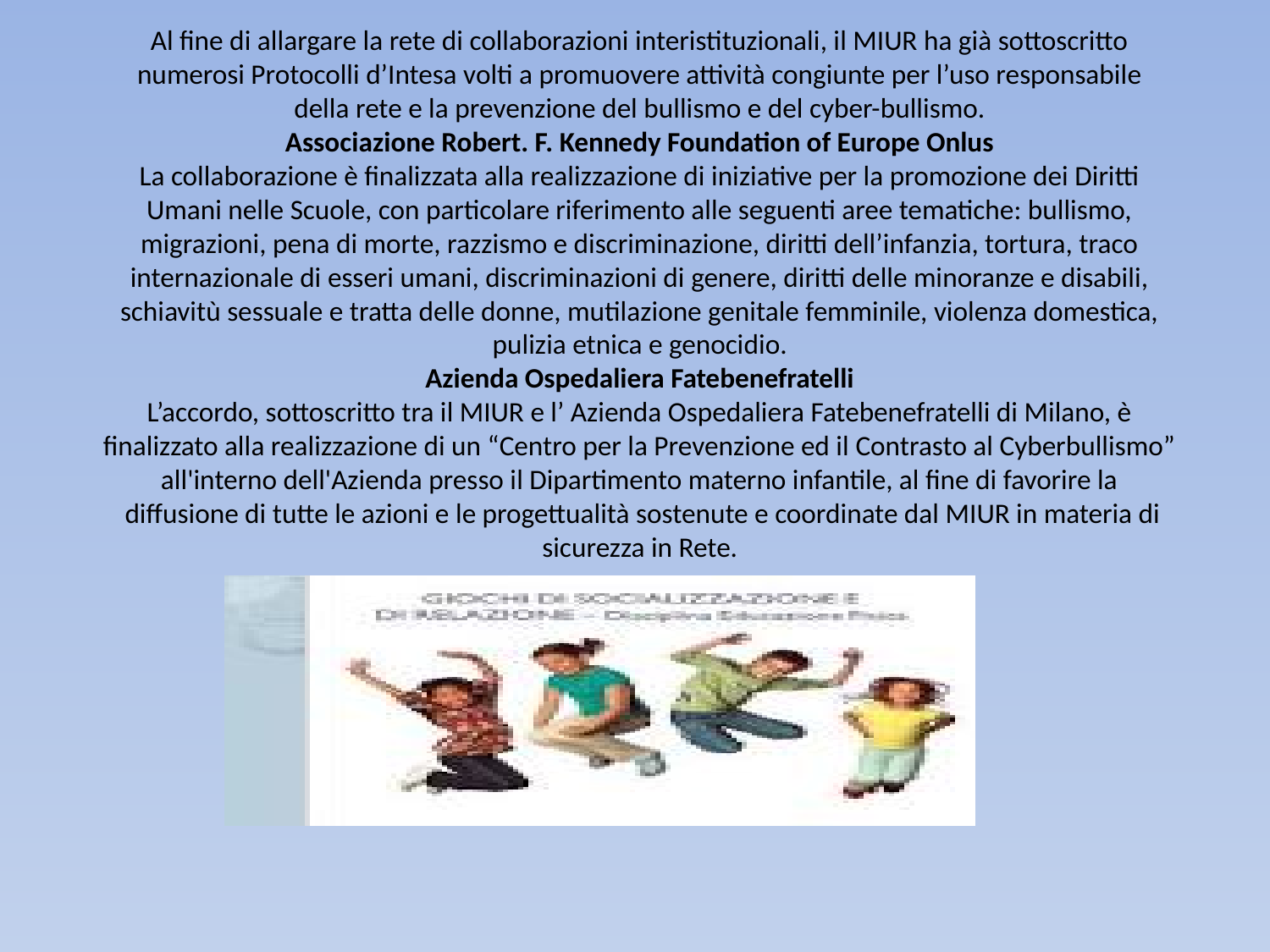

Al fine di allargare la rete di collaborazioni interistituzionali, il MIUR ha già sottoscritto
numerosi Protocolli d’Intesa volti a promuovere attività congiunte per l’uso responsabile
della rete e la prevenzione del bullismo e del cyber-bullismo.
Associazione Robert. F. Kennedy Foundation of Europe Onlus
La collaborazione è finalizzata alla realizzazione di iniziative per la promozione dei Diritti
Umani nelle Scuole, con particolare riferimento alle seguenti aree tematiche: bullismo,
migrazioni, pena di morte, razzismo e discriminazione, diritti dell’infanzia, tortura, traco
internazionale di esseri umani, discriminazioni di genere, diritti delle minoranze e disabili,
schiavitù sessuale e tratta delle donne, mutilazione genitale femminile, violenza domestica,
pulizia etnica e genocidio.
Azienda Ospedaliera Fatebenefratelli
L’accordo, sottoscritto tra il MIUR e l’ Azienda Ospedaliera Fatebenefratelli di Milano, è
finalizzato alla realizzazione di un “Centro per la Prevenzione ed il Contrasto al Cyberbullismo”
all'interno dell'Azienda presso il Dipartimento materno infantile, al fine di favorire la
 diffusione di tutte le azioni e le progettualità sostenute e coordinate dal MIUR in materia di
sicurezza in Rete.